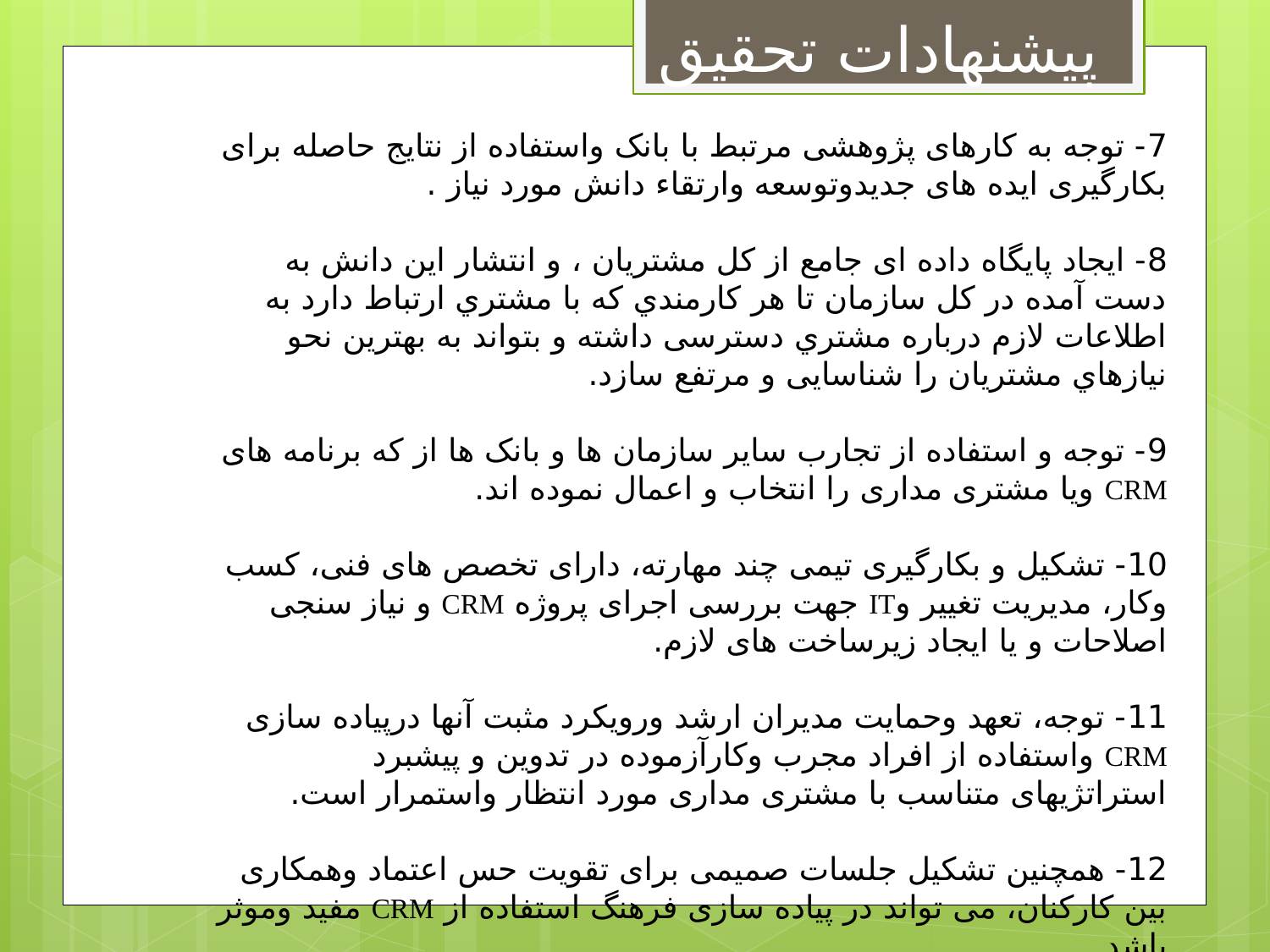

پیشنهادات تحقیق
7- توجه به کارهای پژوهشی مرتبط با بانک واستفاده از نتایج حاصله برای بکارگیری ایده های جدیدوتوسعه وارتقاء دانش مورد نیاز .

8- ایجاد پایگاه داده ای جامع از کل مشتریان ، و انتشار این دانش به دست آمده در کل سازمان تا هر کارمندي که با مشتري ارتباط دارد به اطلاعات لازم درباره مشتري دسترسی داشته و بتواند به بهترین نحو نیازهاي مشتریان را شناسایی و مرتفع سازد.

9- توجه و استفاده از تجارب سایر سازمان ها و بانک ها از که برنامه های CRM ویا مشتری مداری را انتخاب و اعمال نموده اند.

10- تشکیل و بکارگیری تیمی چند مهارته، دارای تخصص های فنی، کسب وکار، مدیریت تغییر وIT جهت بررسی اجرای پروژه CRM و نیاز سنجی اصلاحات و یا ایجاد زیرساخت های لازم.

11- توجه، تعهد وحمایت مدیران ارشد ورویکرد مثبت آنها درپیاده سازی CRM واستفاده از افراد مجرب وکارآزموده در تدوین و پیشبرد استراتژیهای متناسب با مشتری مداری مورد انتظار واستمرار است.

12- همچنین تشکیل جلسات صمیمی برای تقویت حس اعتماد وهمکاری بین کارکنان، می تواند در پیاده سازی فرهنگ استفاده از CRM مفید وموثر باشد.